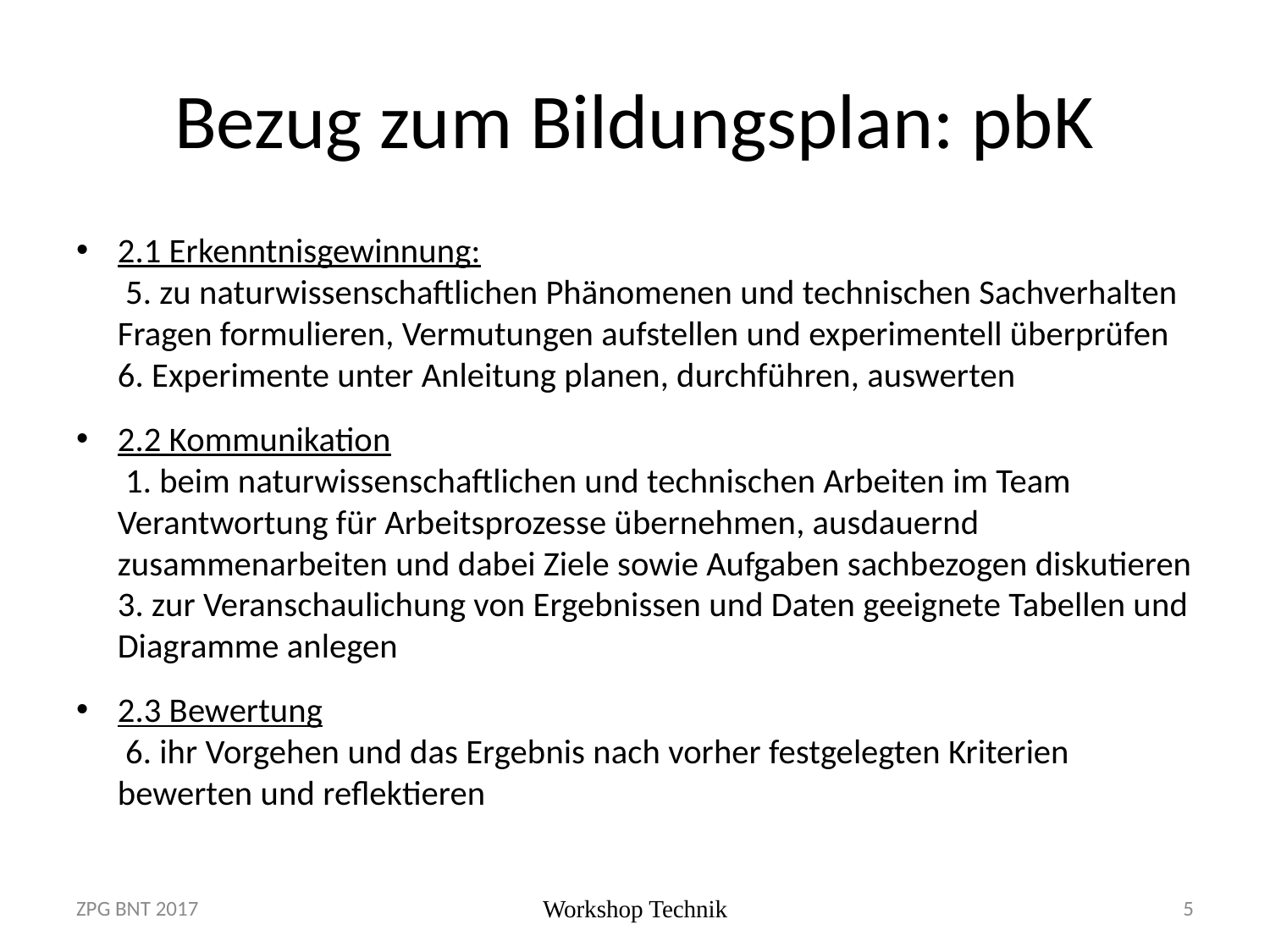

# Bezug zum Bildungsplan: pbK
2.1 Erkenntnisgewinnung:
 5. zu naturwissenschaftlichen Phänomenen und technischen Sachverhalten Fragen formulieren, Vermutungen aufstellen und experimentell überprüfen
6. Experimente unter Anleitung planen, durchführen, auswerten
2.2 Kommunikation
 1. beim naturwissenschaftlichen und technischen Arbeiten im Team Verantwortung für Arbeitsprozesse übernehmen, ausdauernd zusammenarbeiten und dabei Ziele sowie Aufgaben sachbezogen diskutieren
3. zur Veranschaulichung von Ergebnissen und Daten geeignete Tabellen und Diagramme anlegen
2.3 Bewertung
 6. ihr Vorgehen und das Ergebnis nach vorher festgelegten Kriterien bewerten und reflektieren
ZPG BNT 2017
Workshop Technik
5